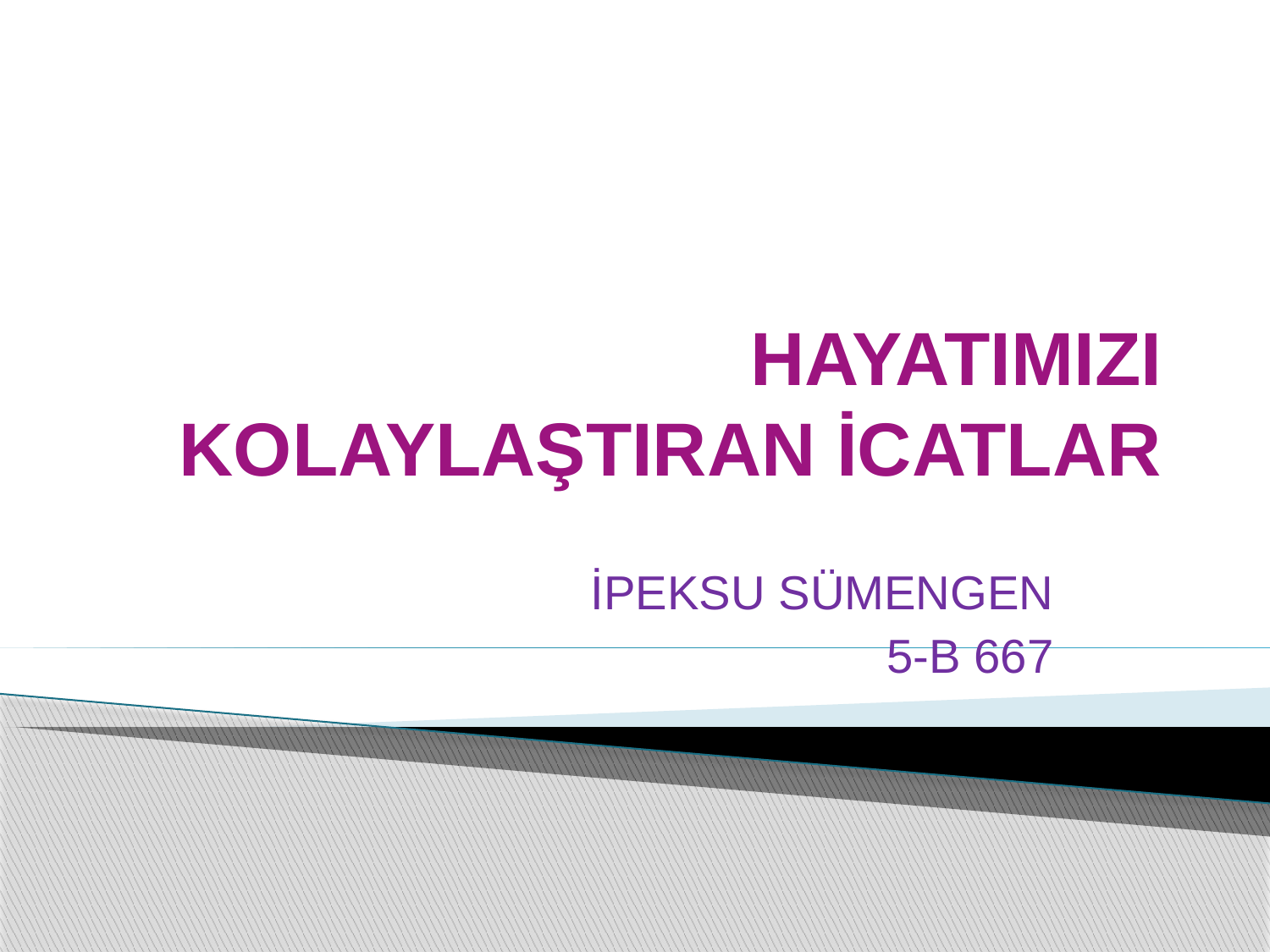

# HAYATIMIZI KOLAYLAŞTIRAN İCATLAR
İPEKSU SÜMENGEN
5-B 667